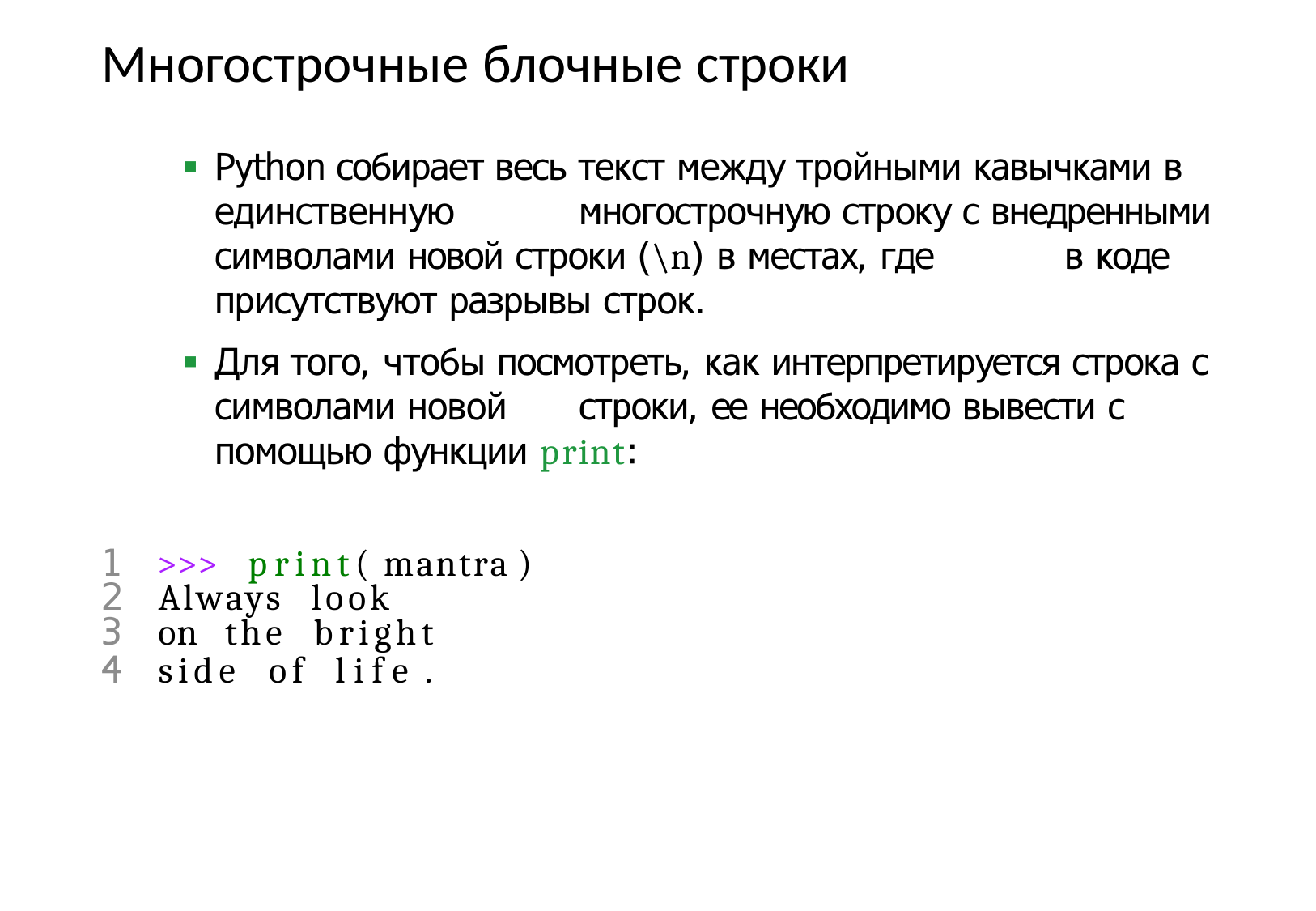

# Многострочные блочные строки
Python собирает весь текст между тройными кавычками в единственную 	многострочную строку с внедренными символами новой строки (\n) в местах, где 	в коде присутствуют разрывы строк.
Для того, чтобы посмотреть, как интерпретируется строка с символами новой 	строки, ее необходимо вывести с помощью функции print:

1	>>>  print( mantra )
2	Always  look
3	on  the  bright
4	side  of  life .